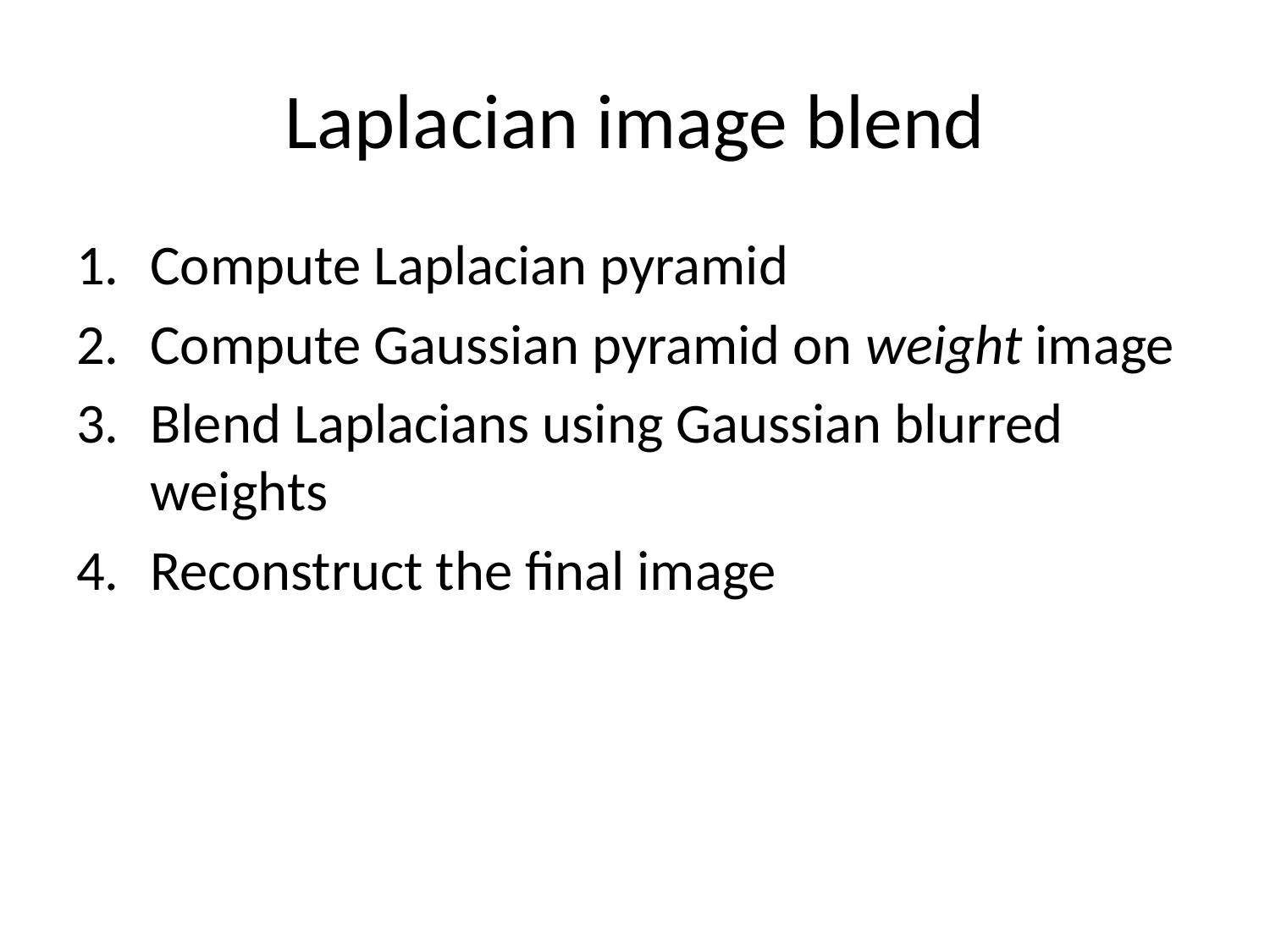

# Laplacian image blend
Compute Laplacian pyramid
Compute Gaussian pyramid on weight image
Blend Laplacians using Gaussian blurred weights
Reconstruct the final image